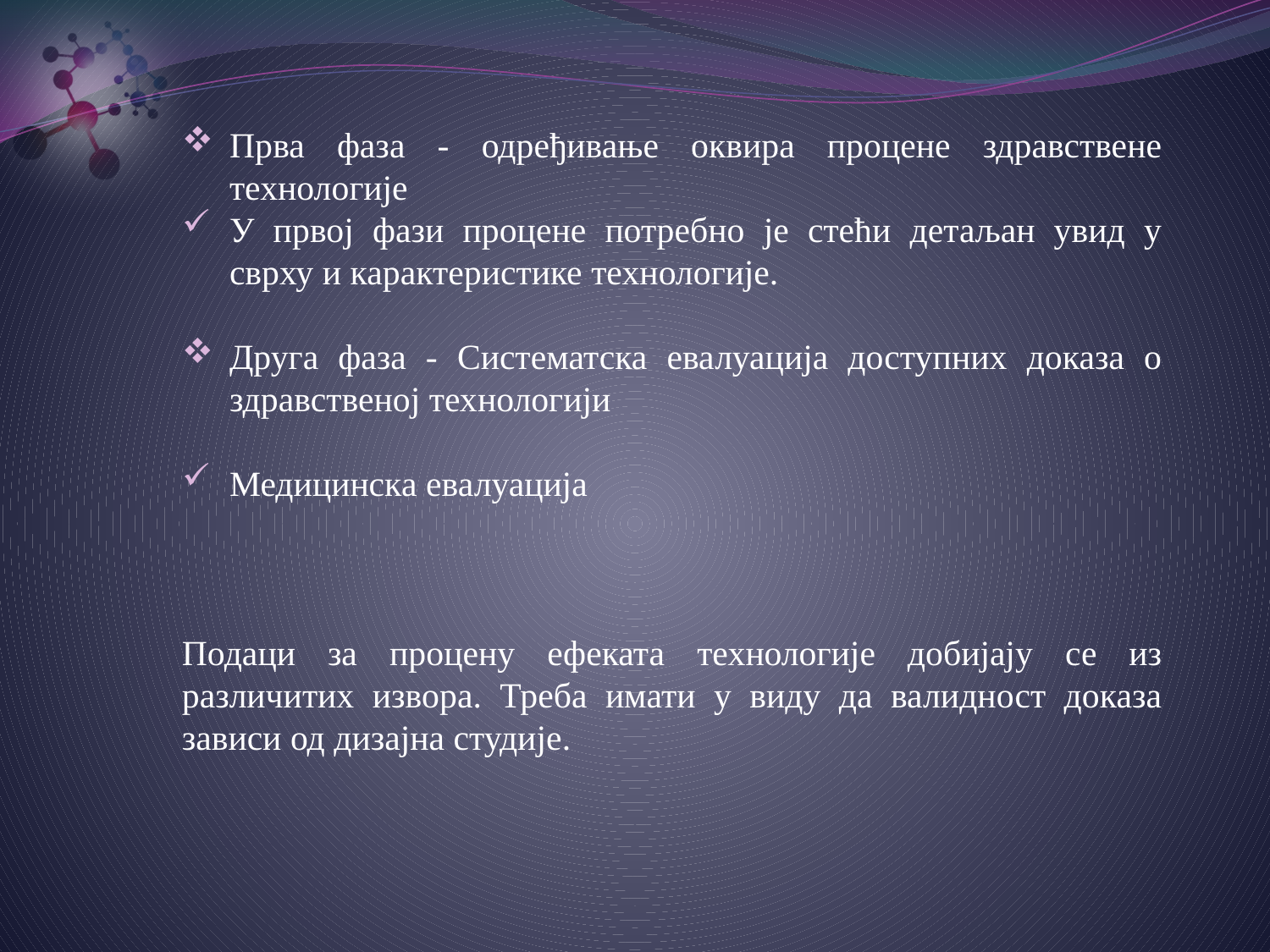

Прва фаза - одређивање оквира процене здравствене технологије
У првој фази процене потребно је стећи детаљан увид у сврху и карактеристике технологије.

Друга фаза - Систематска евалуација доступних доказа о здравственој технологији

Медицинска евалуација

Подаци за процену ефеката технологије добијају се из различитих извора. Треба имати у виду да валидност доказа зависи од дизајна студије.